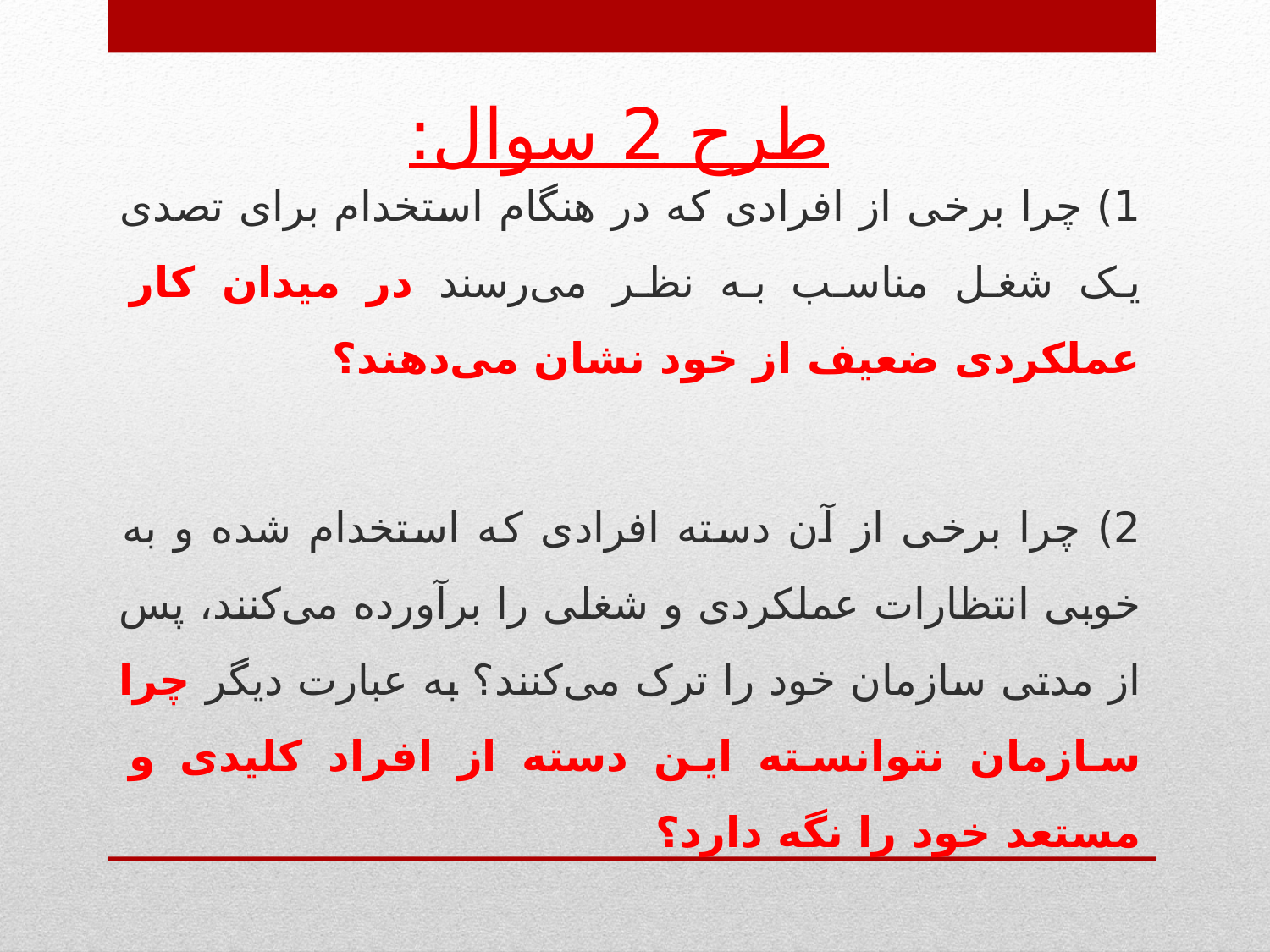

# طرح 2 سوال:
1) چرا برخی از افرادی که در هنگام استخدام برای تصدی یک شغل مناسب به نظر می‌رسند در میدان کار عملکردی ضعیف از خود نشان می‌دهند؟

2) چرا برخی از آن دسته افرادی که استخدام شده‌ و به خوبی انتظارات عملکردی و شغلی را برآورده می‌کنند، پس از مدتی سازمان خود را ترک می‌کنند؟ به عبارت دیگر چرا سازمان نتوانسته این دسته از افراد کلیدی و مستعد خود را نگه دارد؟